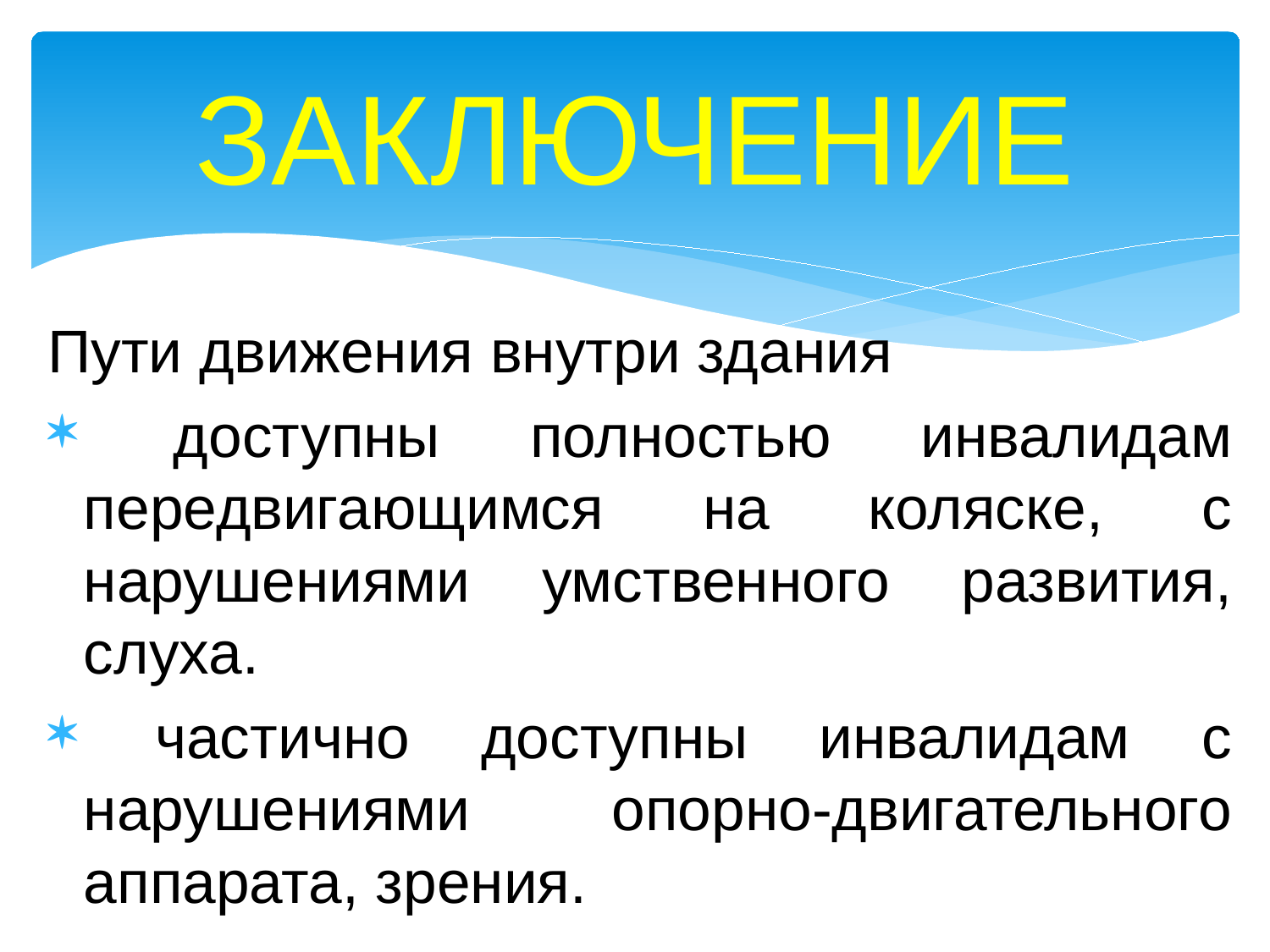

# ЗАКЛЮЧЕНИЕ
Пути движения внутри здания
 доступны полностью инвалидам передвигающимся на коляске, с нарушениями умственного развития, слуха.
 частично доступны инвалидам с нарушениями опорно-двигательного аппарата, зрения.